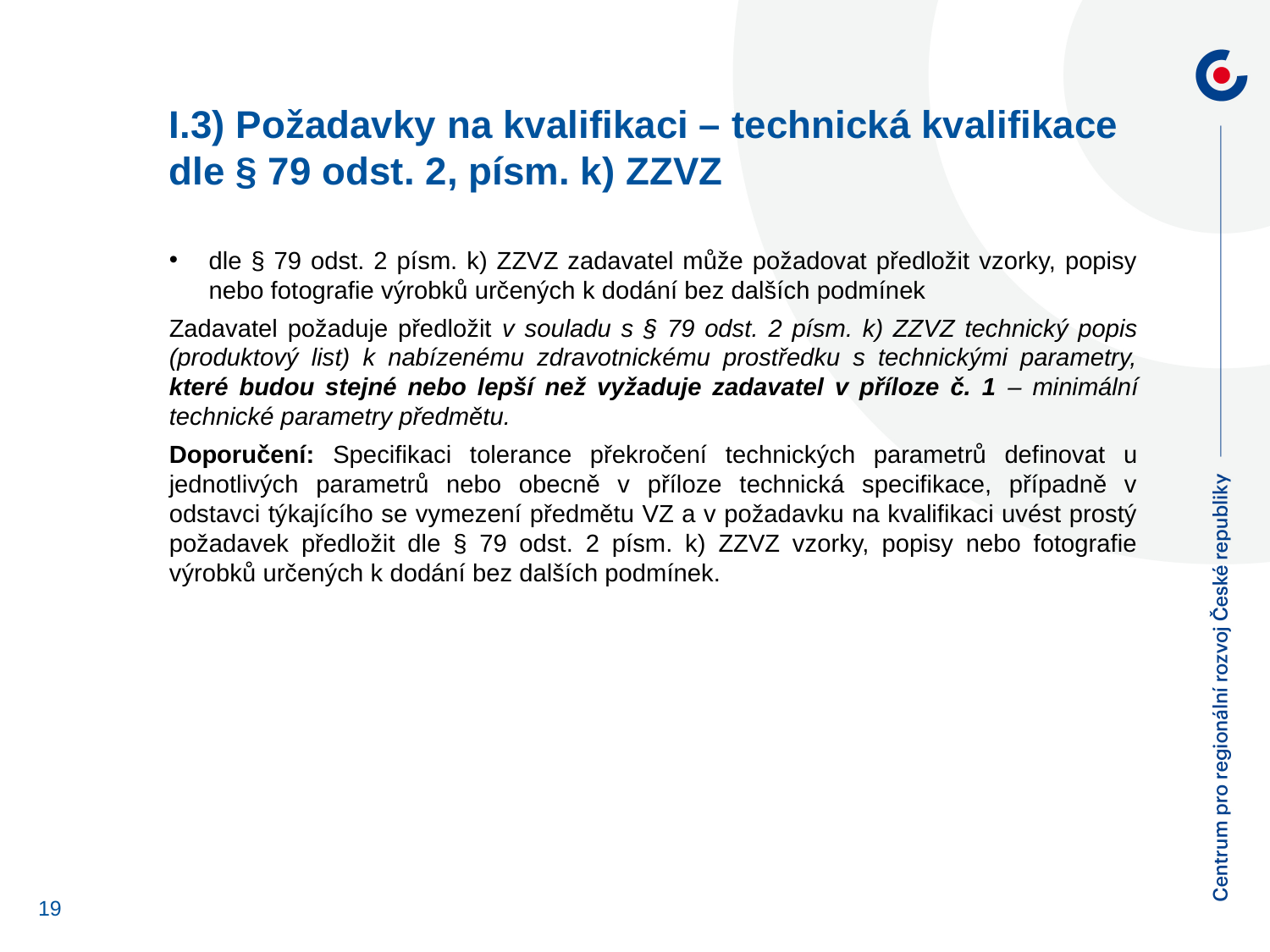

I.3) Požadavky na kvalifikaci – technická kvalifikace dle § 79 odst. 2, písm. k) ZZVZ
dle § 79 odst. 2 písm. k) ZZVZ zadavatel může požadovat předložit vzorky, popisy nebo fotografie výrobků určených k dodání bez dalších podmínek
Zadavatel požaduje předložit v souladu s § 79 odst. 2 písm. k) ZZVZ technický popis (produktový list) k nabízenému zdravotnickému prostředku s technickými parametry, které budou stejné nebo lepší než vyžaduje zadavatel v příloze č. 1 – minimální technické parametry předmětu.
Doporučení: Specifikaci tolerance překročení technických parametrů definovat u jednotlivých parametrů nebo obecně v příloze technická specifikace, případně v odstavci týkajícího se vymezení předmětu VZ a v požadavku na kvalifikaci uvést prostý požadavek předložit dle § 79 odst. 2 písm. k) ZZVZ vzorky, popisy nebo fotografie výrobků určených k dodání bez dalších podmínek.

19